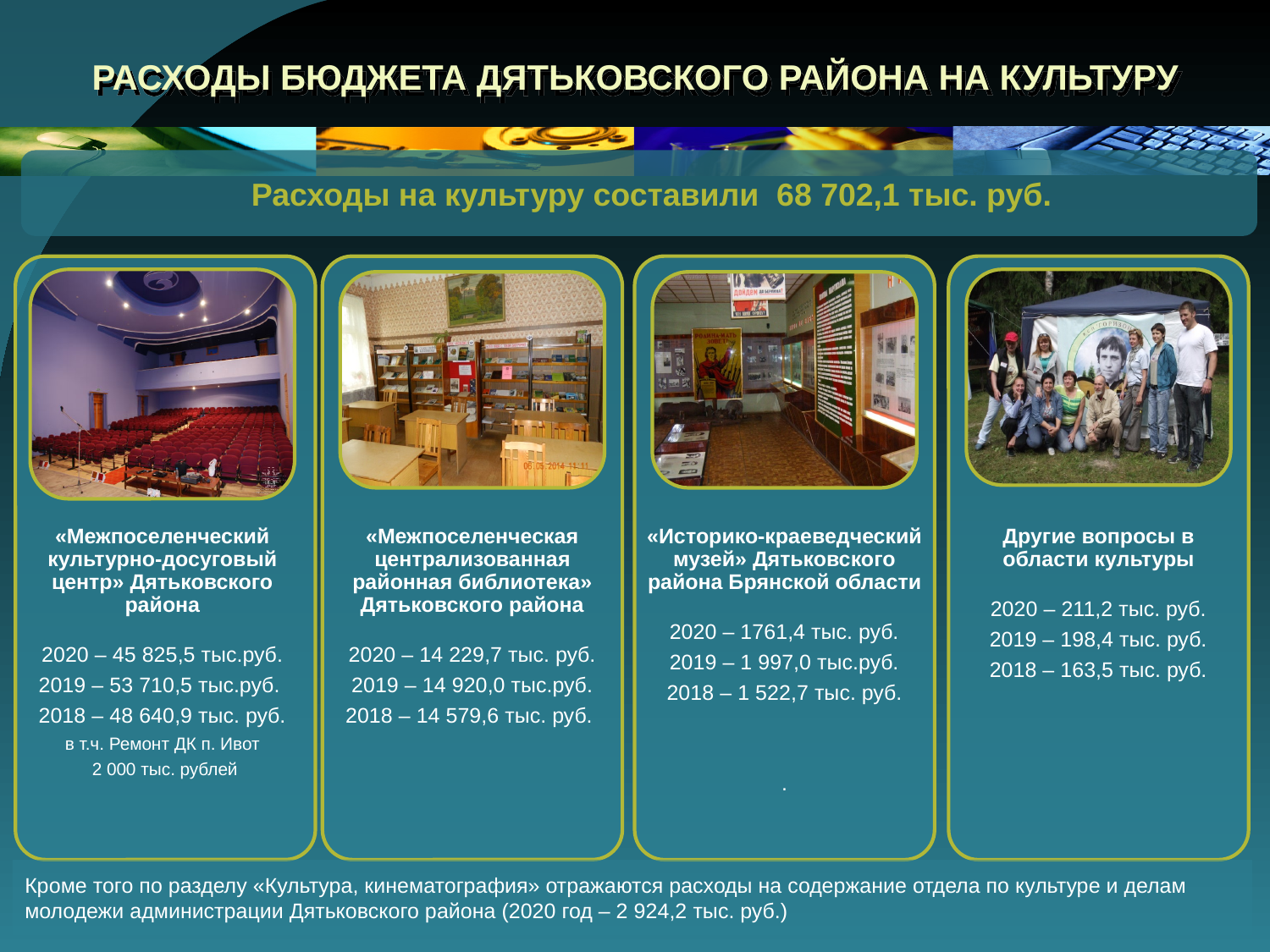

# РАСХОДЫ БЮДЖЕТА ДЯТЬКОВСКОГО РАЙОНА НА КУЛЬТУРУ
Расходы на культуру составили  68 702,1 тыс. руб.

«Межпоселенческий культурно-досуговый центр» Дятьковского района

2020 – 45 825,5 тыс.руб.
2019 – 53 710,5 тыс.руб.
2018 – 48 640,9 тыс. руб.
в т.ч. Ремонт ДК п. Ивот
 2 000 тыс. рублей

«Межпоселенческая централизованная районная библиотека» Дятьковского района

2020 – 14 229,7 тыс. руб.
2019 – 14 920,0 тыс.руб.
2018 – 14 579,6 тыс. руб.

Другие вопросы в области культуры

2020 – 211,2 тыс. руб.
2019 – 198,4 тыс. руб.
2018 – 163,5 тыс. руб.

«Историко-краеведческий музей» Дятьковского района Брянской области

2020 – 1761,4 тыс. руб.
2019 – 1 997,0 тыс.руб.
2018 – 1 522,7 тыс. руб.

.
Кроме того по разделу «Культура, кинематография» отражаются расходы на содержание отдела по культуре и делам молодежи администрации Дятьковского района (2020 год – 2 924,2 тыс. руб.)